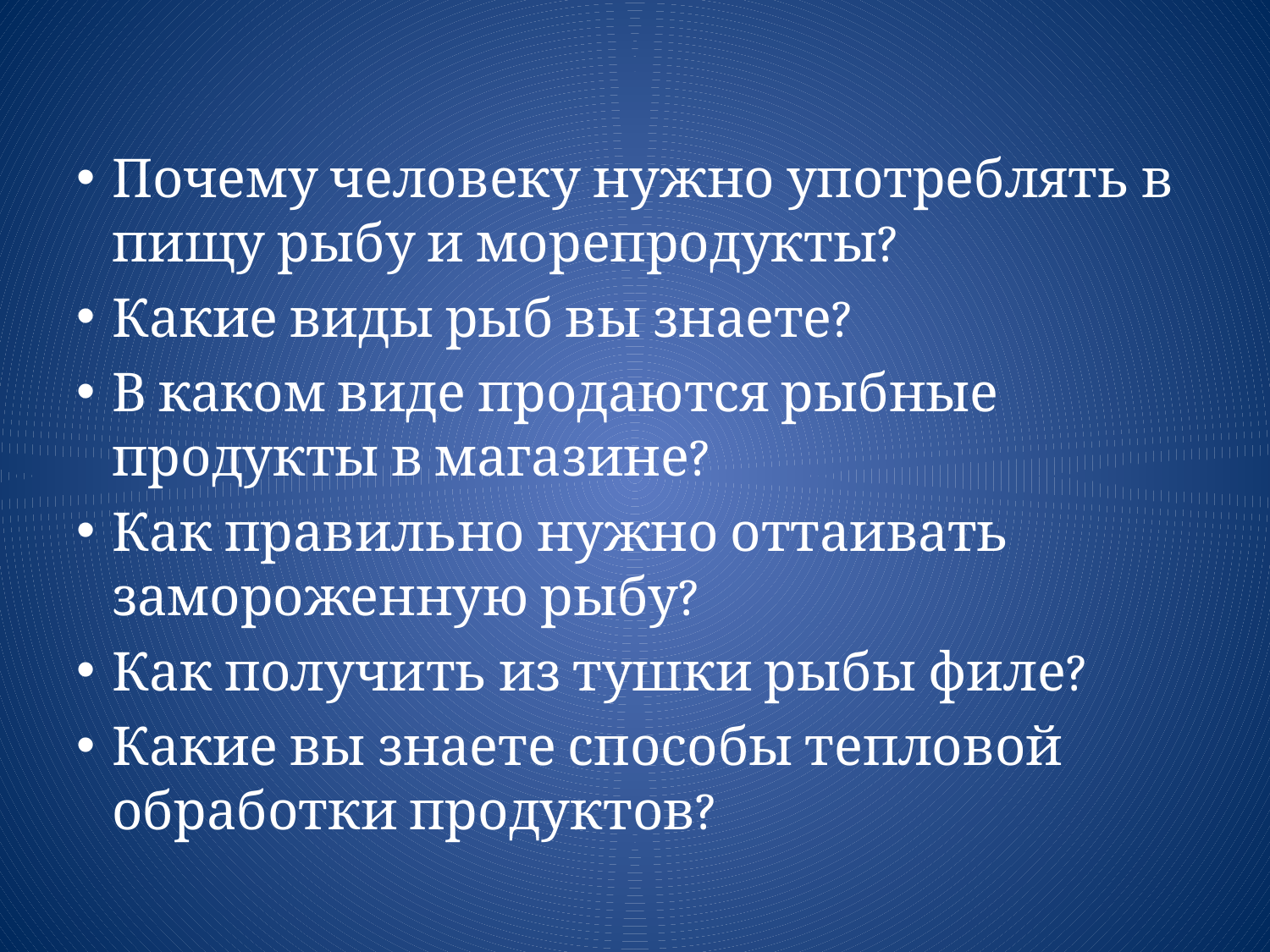

#
Почему человеку нужно употреблять в пищу рыбу и морепродукты?
Какие виды рыб вы знаете?
В каком виде продаются рыбные продукты в магазине?
Как правильно нужно оттаивать замороженную рыбу?
Как получить из тушки рыбы филе?
Какие вы знаете способы тепловой обработки продуктов?